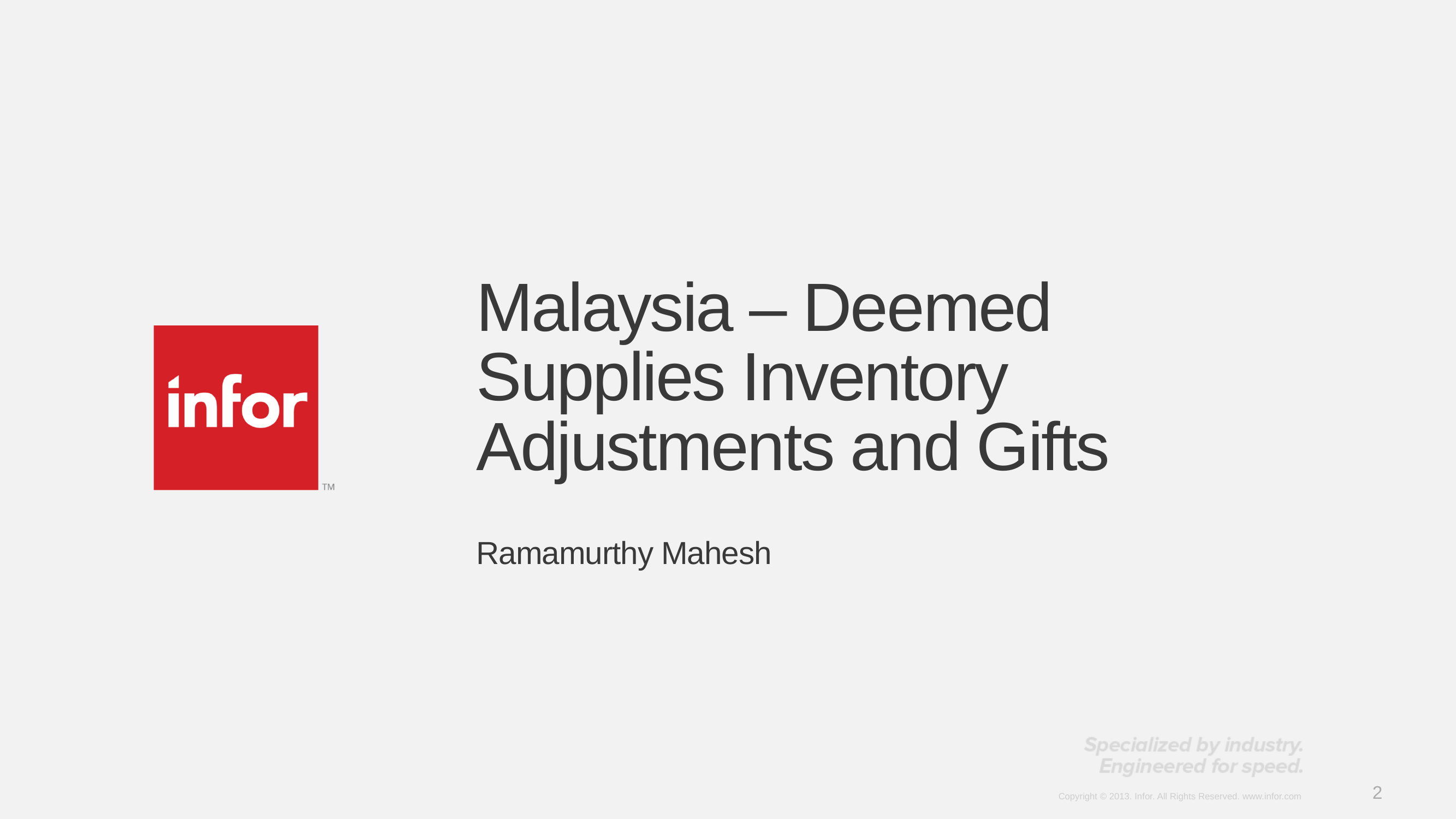

# Malaysia – Deemed Supplies Inventory Adjustments and Gifts
Ramamurthy Mahesh